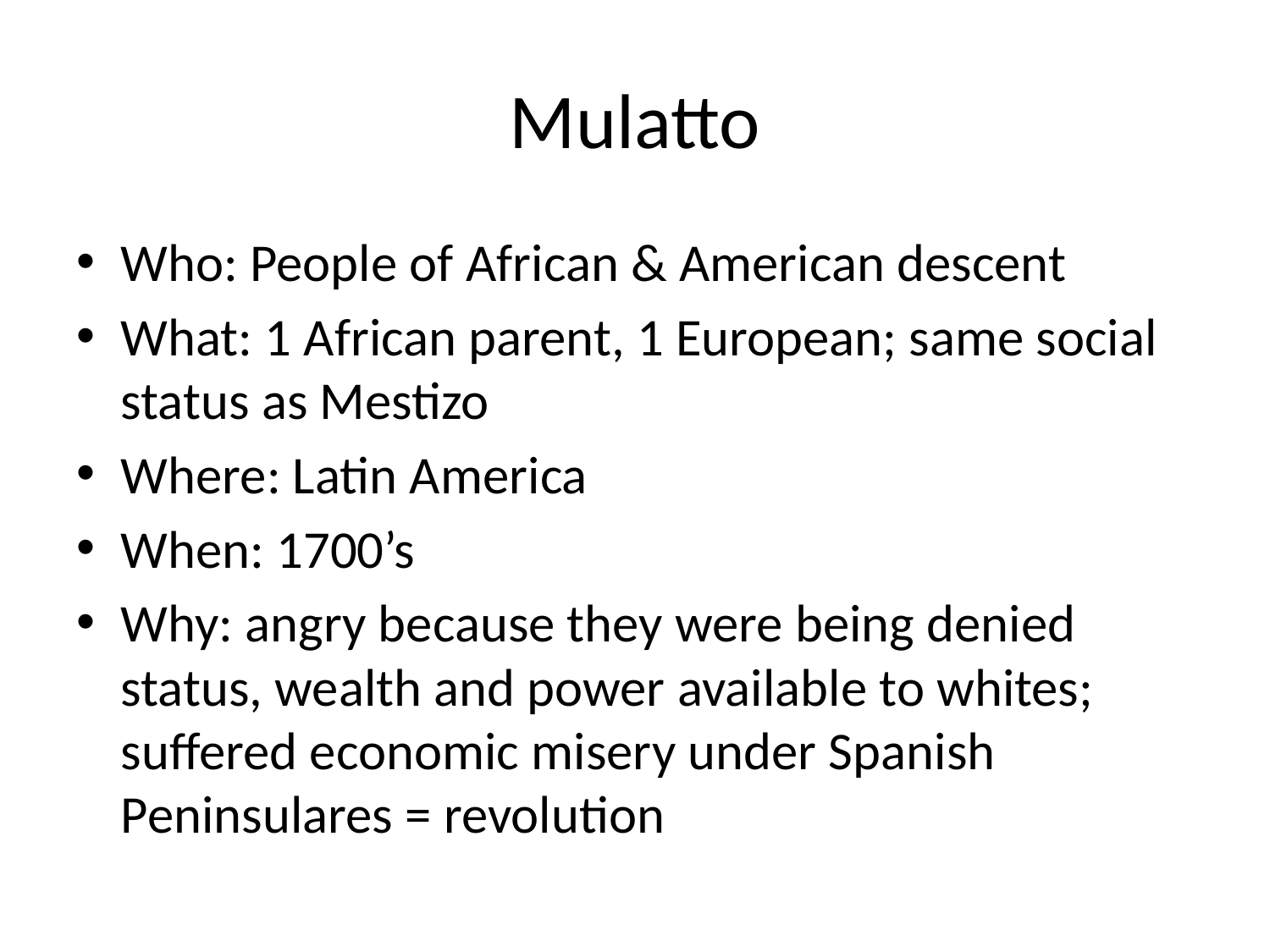

# Mulatto
Who: People of African & American descent
What: 1 African parent, 1 European; same social status as Mestizo
Where: Latin America
When: 1700’s
Why: angry because they were being denied status, wealth and power available to whites; suffered economic misery under Spanish Peninsulares = revolution